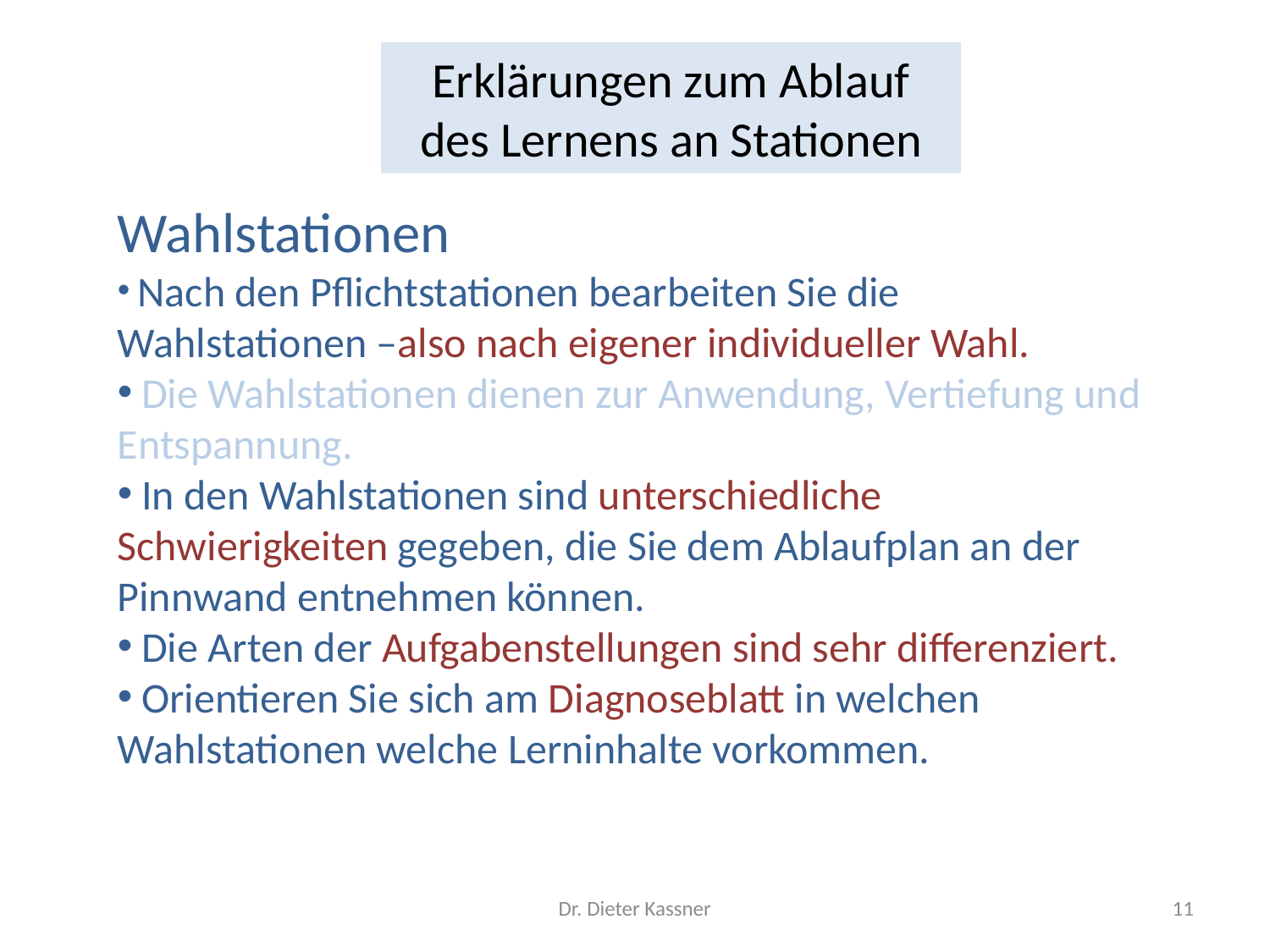

Erklärungen zum Ablauf des Lernens an Stationen
Wahlstationen
 Nach den Pflichtstationen bearbeiten Sie die Wahlstationen –also nach eigener individueller Wahl.
 Die Wahlstationen dienen zur Anwendung, Vertiefung und Entspannung.
 In den Wahlstationen sind unterschiedliche Schwierigkeiten gegeben, die Sie dem Ablaufplan an der Pinnwand entnehmen können.
 Die Arten der Aufgabenstellungen sind sehr differenziert.
 Orientieren Sie sich am Diagnoseblatt in welchen Wahlstationen welche Lerninhalte vorkommen.

Dr. Dieter Kassner
11